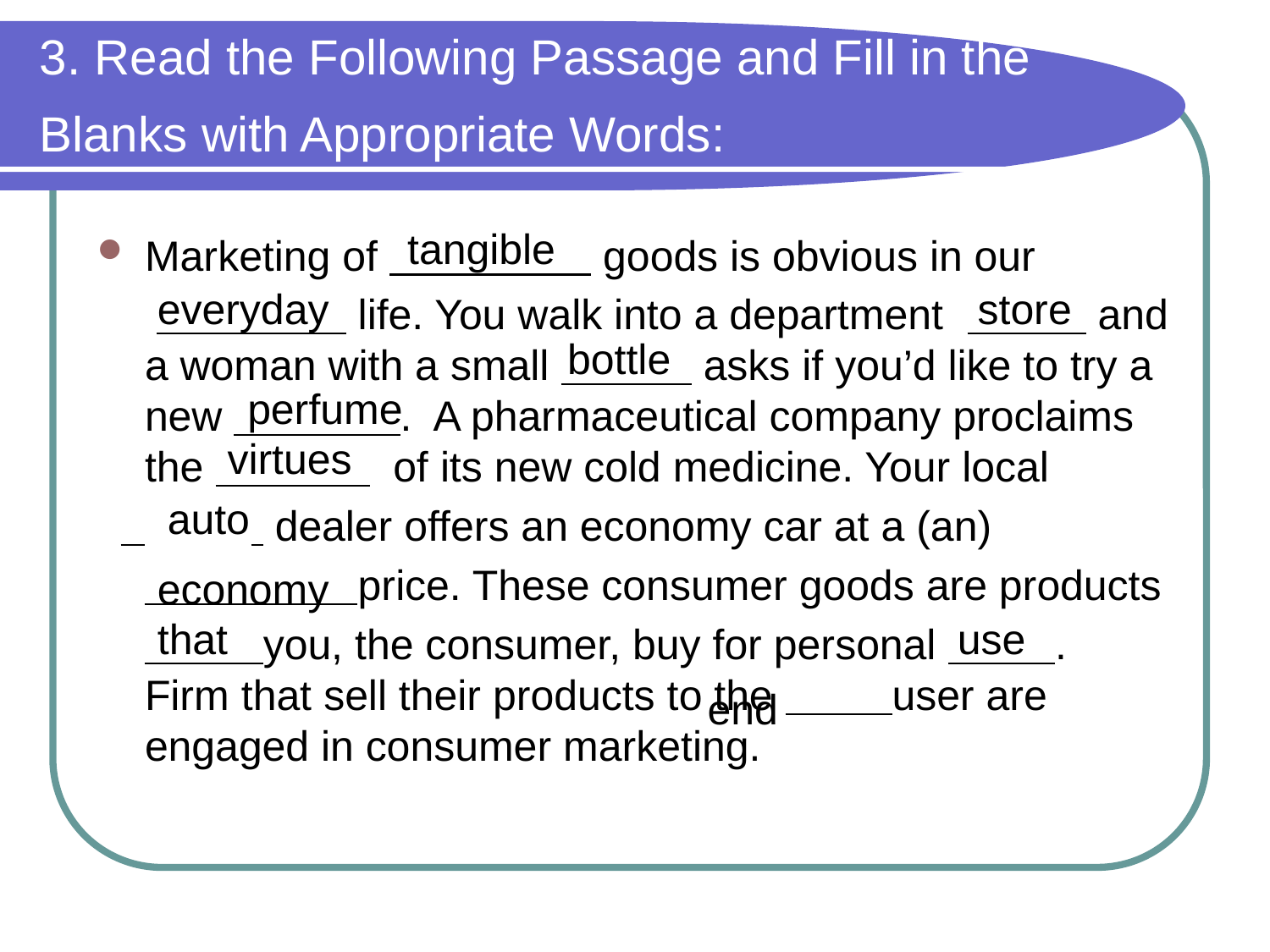

# 3. Read the Following Passage and Fill in the Blanks with Appropriate Words:
tangible
Marketing of                   goods is obvious in our
                      life. You walk into a department             and a woman with a small             asks if you’d like to try a new               .  A pharmaceutical company proclaims the                of its new cold medicine. Your local
               dealer offers an economy car at a (an)
                      price. These consumer goods are products
              you, the consumer, buy for personal          .  Firm that sell their products to the          user are engaged in consumer marketing.
everyday
store
bottle
perfume
virtues
auto
economy
that
use
end